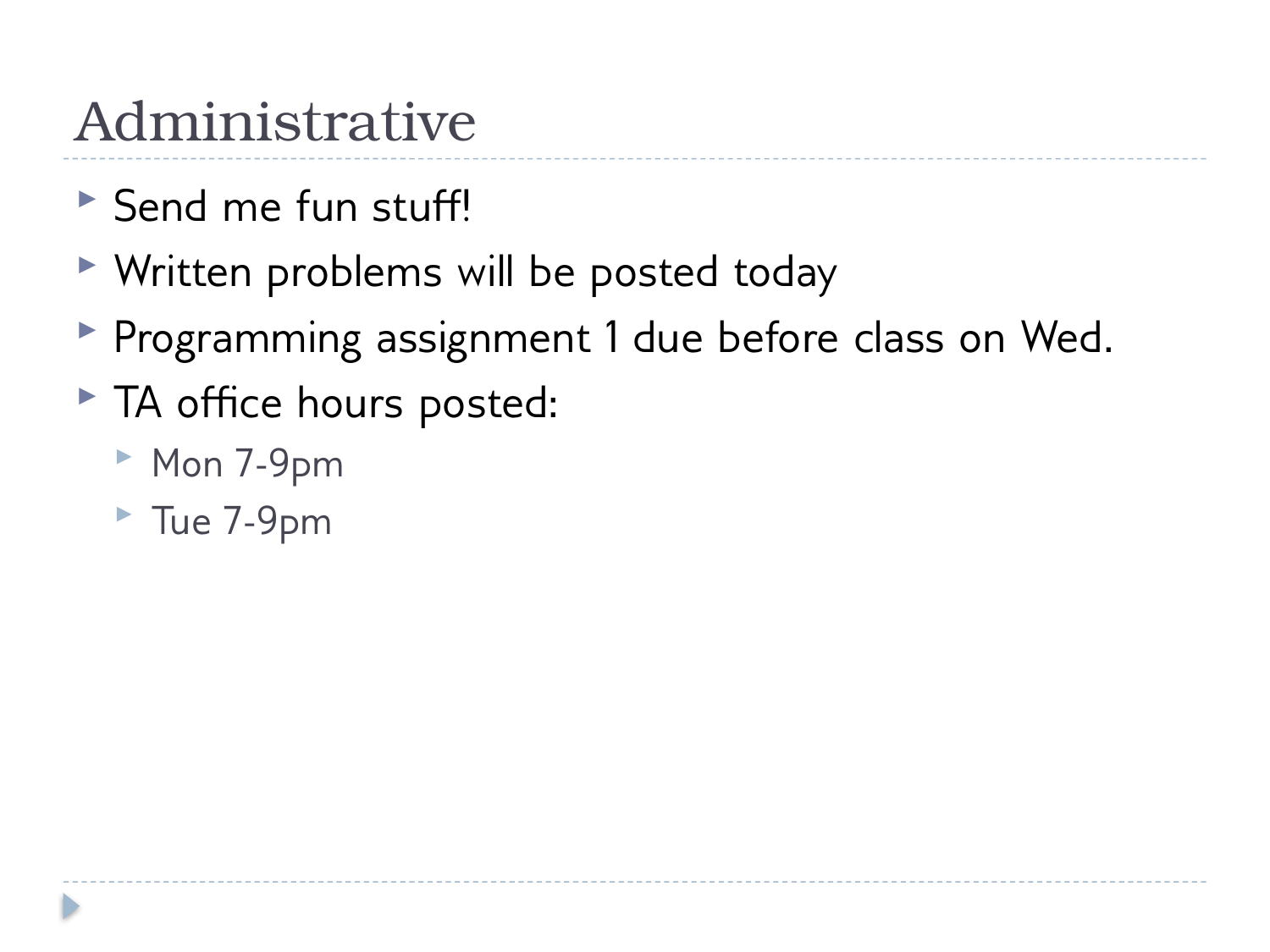

# Administrative
Send me fun stuff!
Written problems will be posted today
Programming assignment 1 due before class on Wed.
TA office hours posted:
Mon 7-9pm
Tue 7-9pm